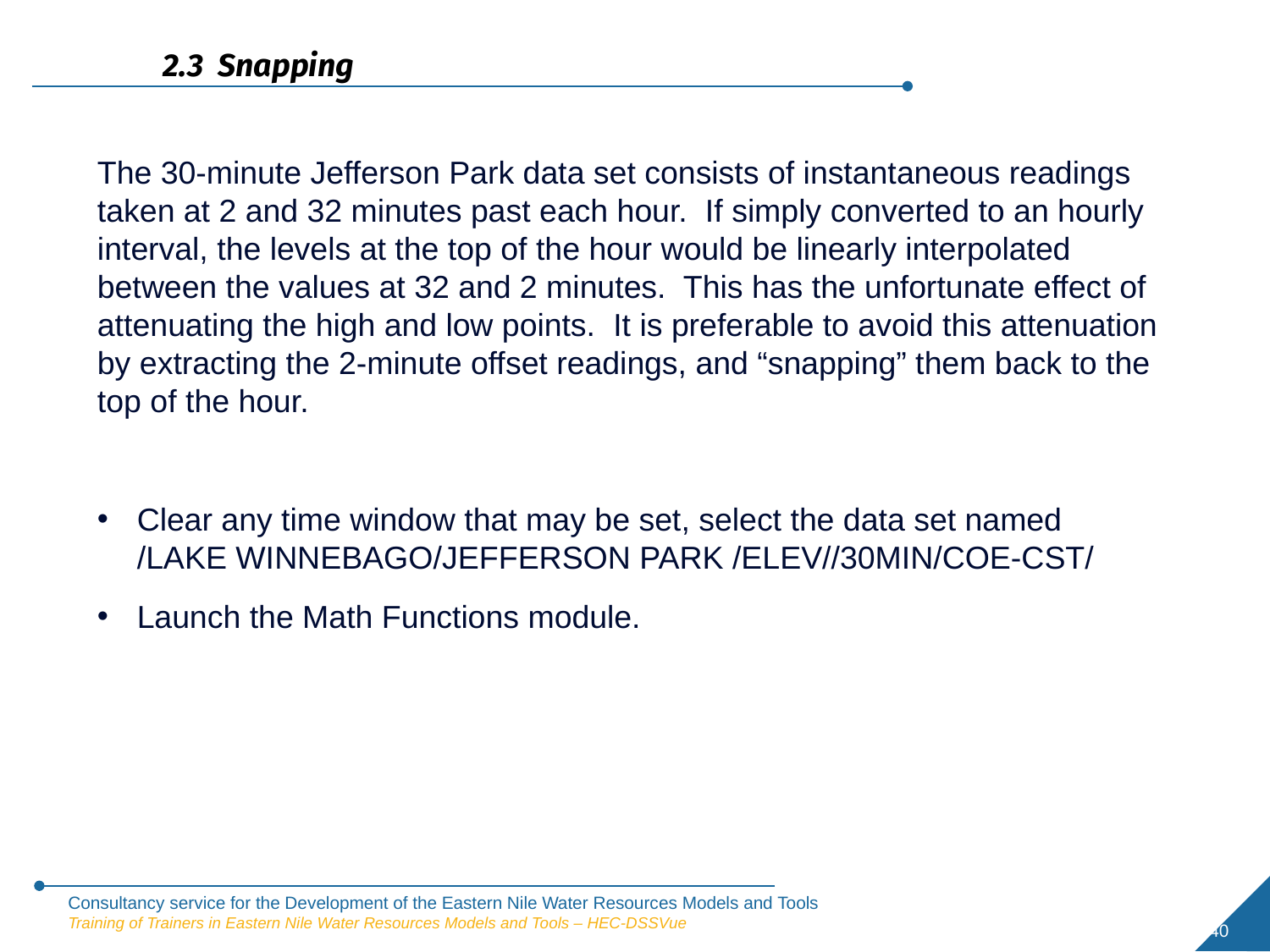

2.3  Snapping
The 30-minute Jefferson Park data set consists of instantaneous readings taken at 2 and 32 minutes past each hour.  If simply converted to an hourly interval, the levels at the top of the hour would be linearly interpolated between the values at 32 and 2 minutes.  This has the unfortunate effect of attenuating the high and low points.  It is preferable to avoid this attenuation by extracting the 2-minute offset readings, and “snapping” them back to the top of the hour.

Clear any time window that may be set, select the data set named
/LAKE WINNEBAGO/JEFFERSON PARK /ELEV//30MIN/COE-CST/
Launch the Math Functions module.